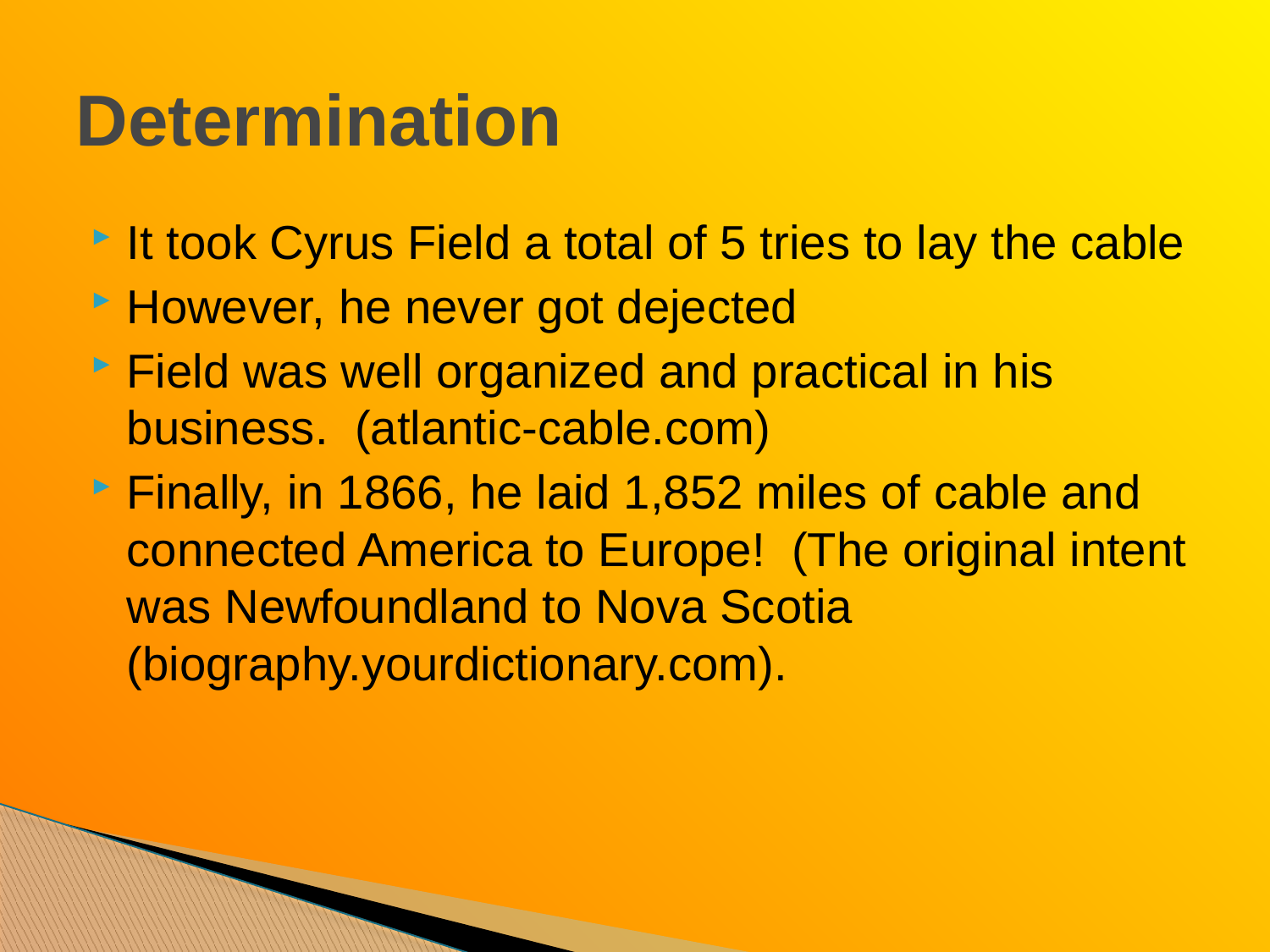

# Determination
It took Cyrus Field a total of 5 tries to lay the cable
However, he never got dejected
Field was well organized and practical in his business.  (atlantic-cable.com)
Finally, in 1866, he laid 1,852 miles of cable and connected America to Europe!  (The original intent was Newfoundland to Nova Scotia (biography.yourdictionary.com).